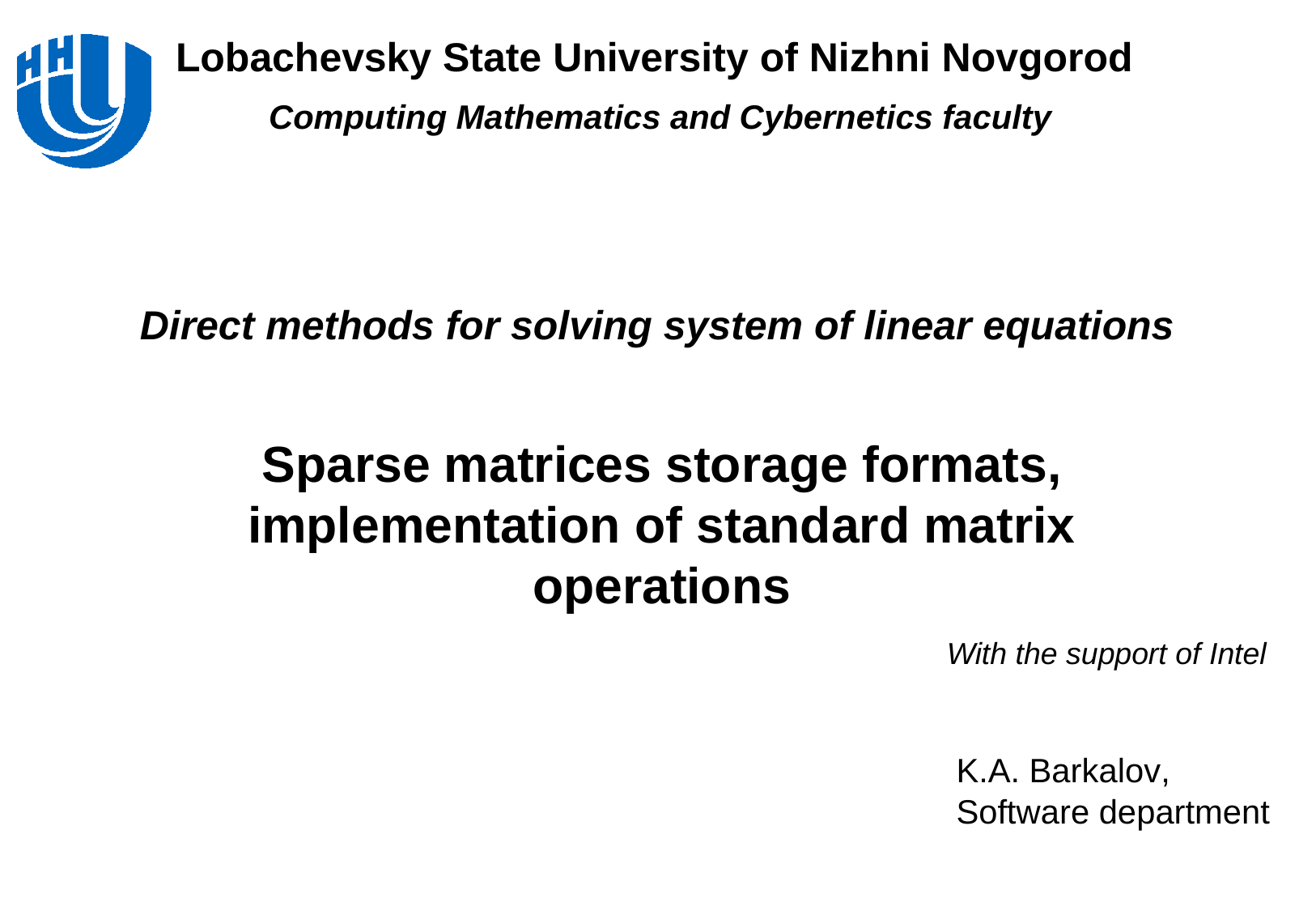

Direct methods for solving system of linear equations
# Sparse matrices storage formats, implementation of standard matrix operations
With the support of Intel
K.A. Barkalov,
Software department